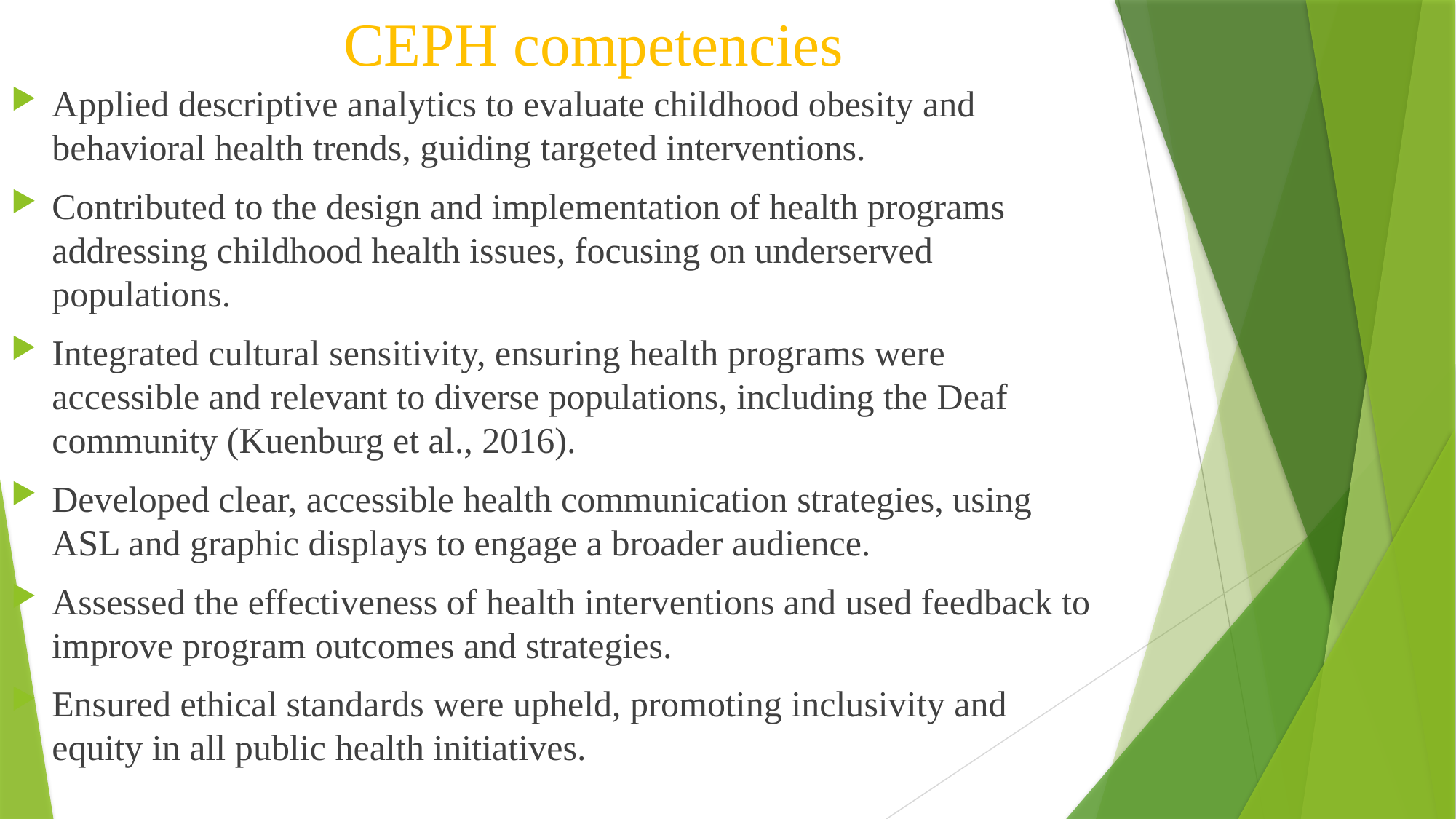

# CEPH competencies
Applied descriptive analytics to evaluate childhood obesity and behavioral health trends, guiding targeted interventions.
Contributed to the design and implementation of health programs addressing childhood health issues, focusing on underserved populations.
Integrated cultural sensitivity, ensuring health programs were accessible and relevant to diverse populations, including the Deaf community (Kuenburg et al., 2016).
Developed clear, accessible health communication strategies, using ASL and graphic displays to engage a broader audience.
Assessed the effectiveness of health interventions and used feedback to improve program outcomes and strategies.
Ensured ethical standards were upheld, promoting inclusivity and equity in all public health initiatives.